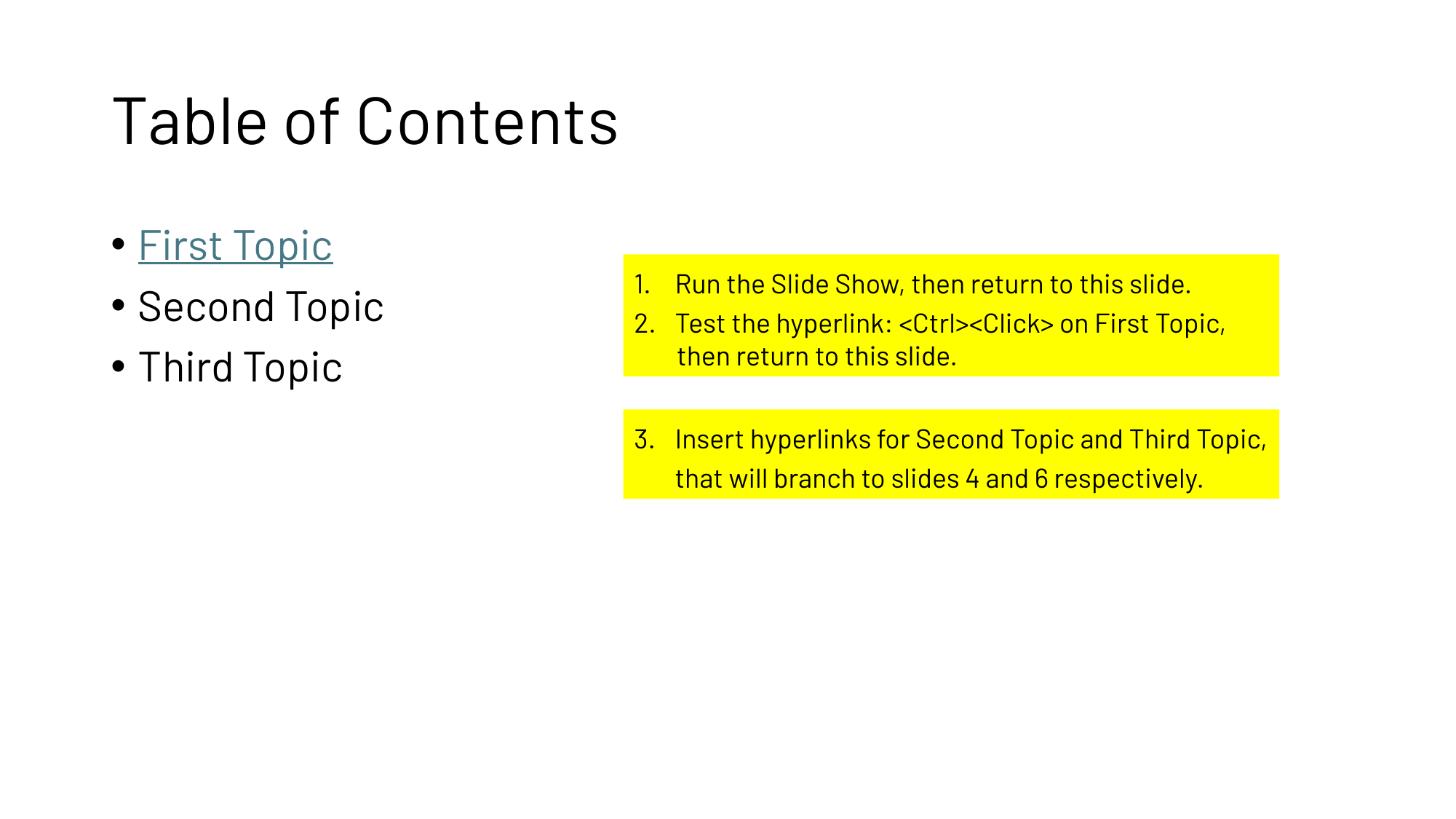

# Table of Contents
First Topic
Second Topic
Third Topic

Run the Slide Show, then return to this slide.
Test the hyperlink: <Ctrl><Click> on First Topic,
	then return to this slide.
3.	Insert hyperlinks for Second Topic and Third Topic, that will branch to slides 4 and 6 respectively.